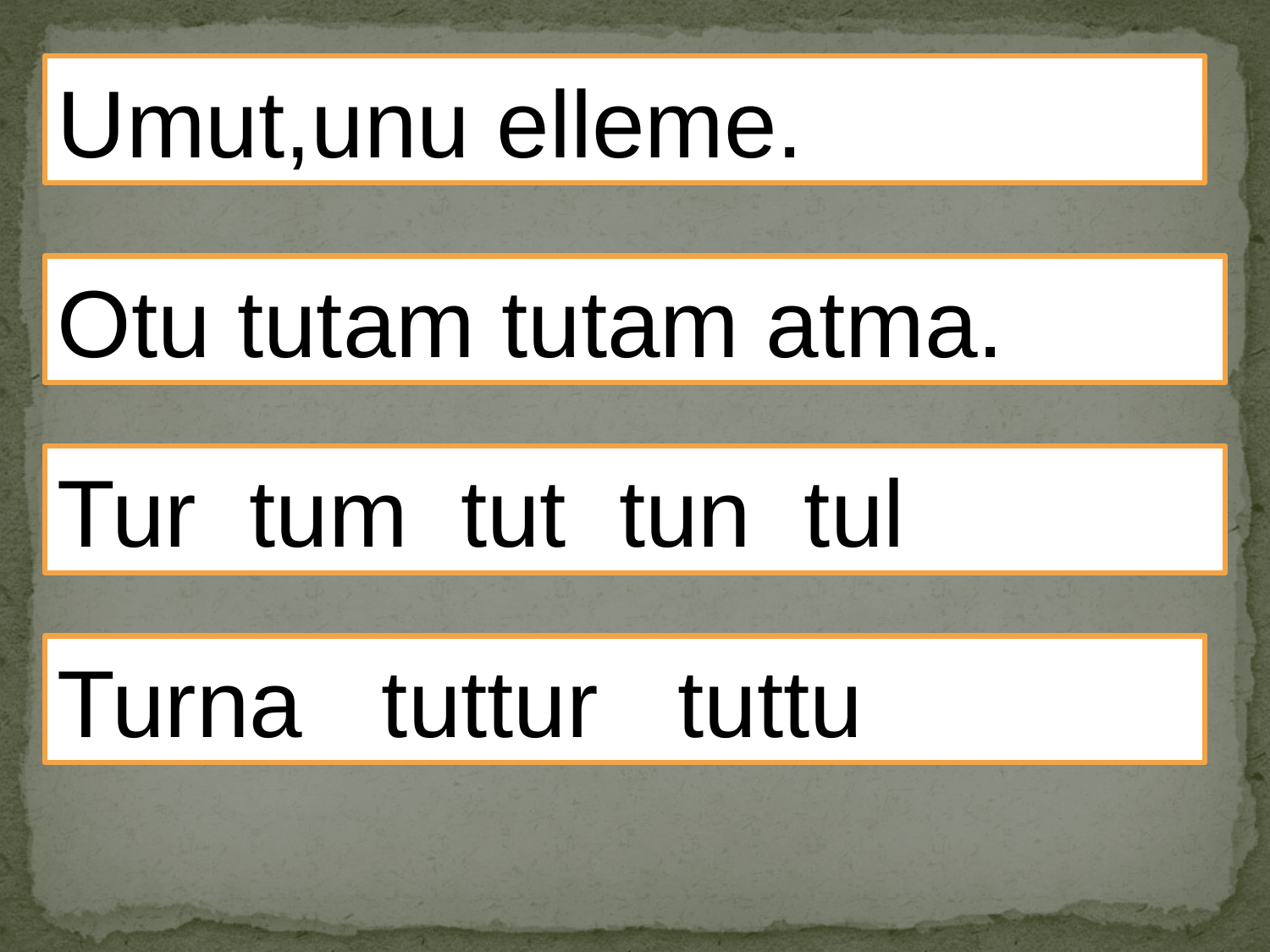

Umut,unu elleme.
Otu tutam tutam atma.
Tur  tum  tut  tun  tul
Turna   tuttur   tuttu